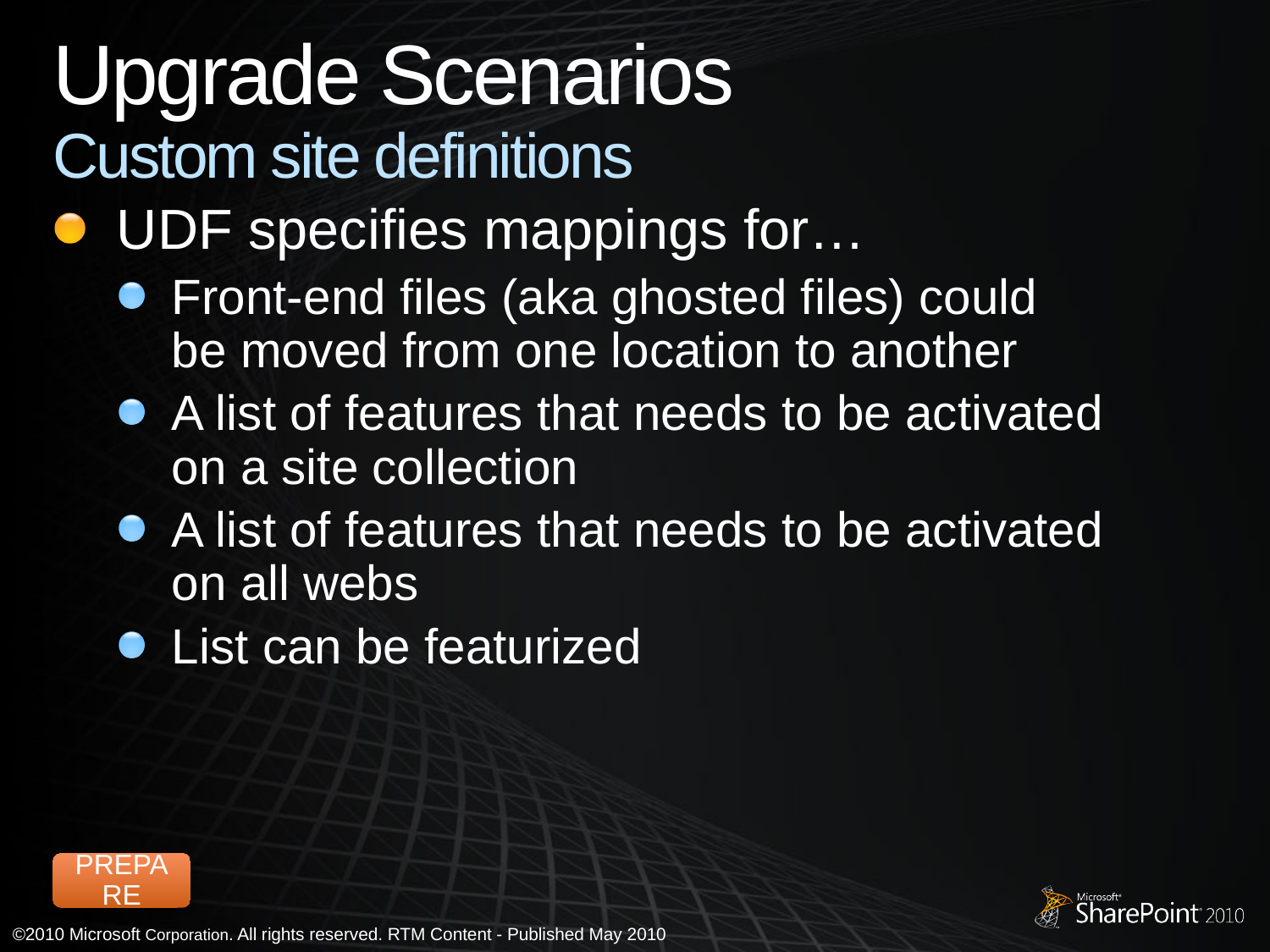

# Upgrade Scenarios Custom site definitions
UDF specifies mappings for…
Front-end files (aka ghosted files) could
be moved from one location to another
A list of features that needs to be activated
on a site collection
A list of features that needs to be activated
on all webs
List can be featurized